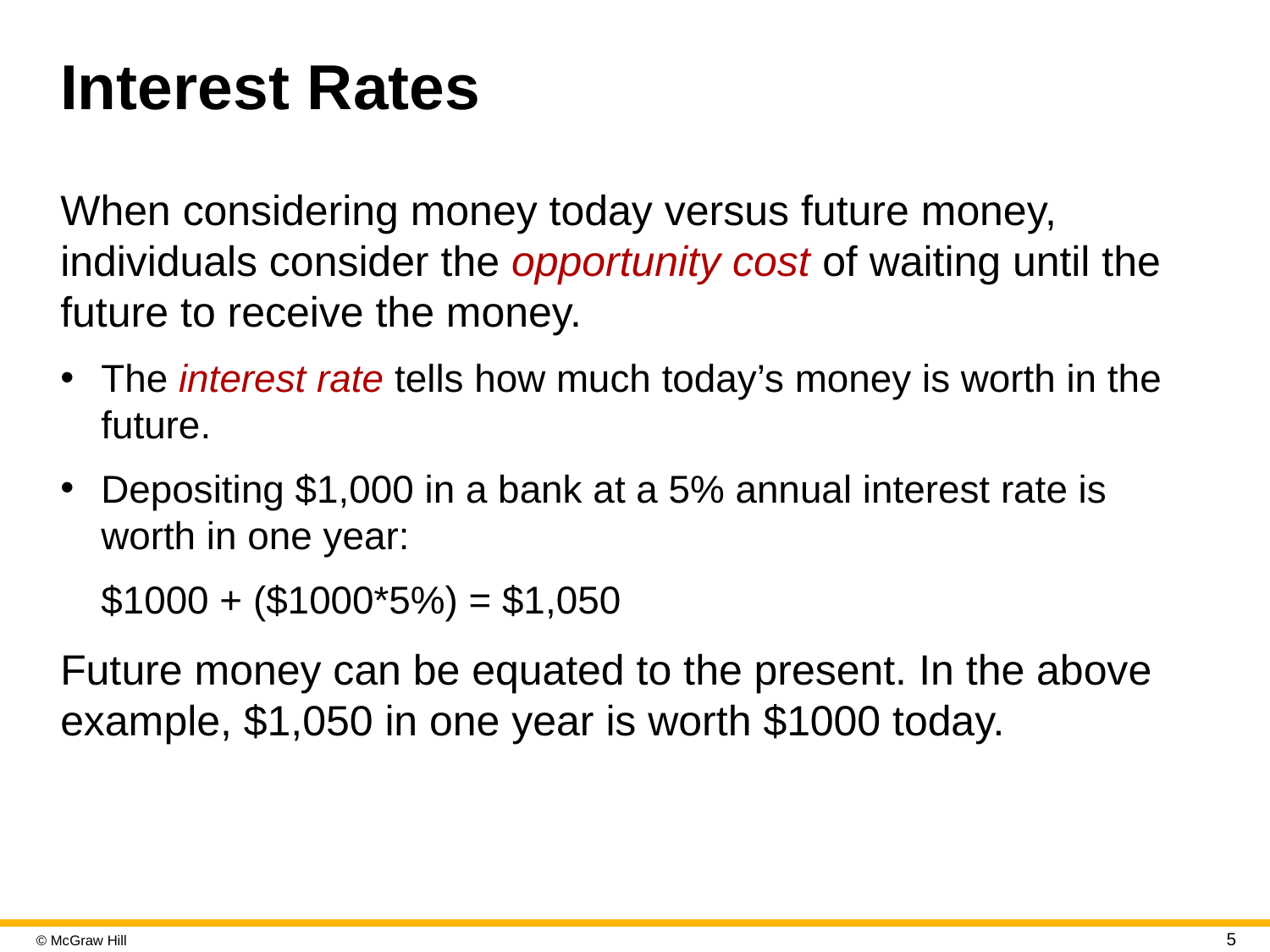

# Interest Rates
When considering money today versus future money, individuals consider the opportunity cost of waiting until the future to receive the money.
The interest rate tells how much today’s money is worth in the future.
Depositing $1,000 in a bank at a 5% annual interest rate is worth in one year:
$1000 + ($1000*5%) = $1,050
Future money can be equated to the present. In the above example, $1,050 in one year is worth $1000 today.